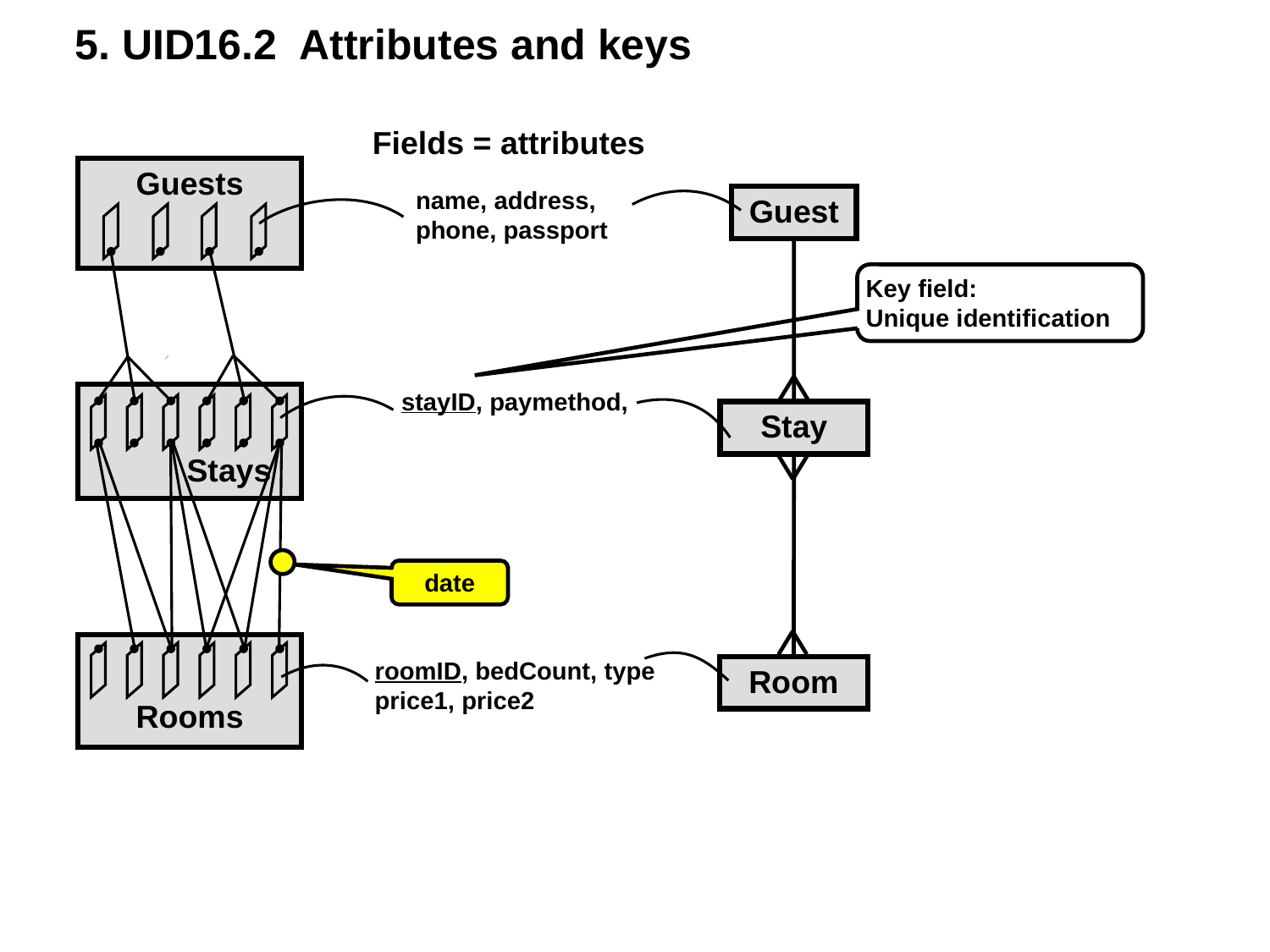

5. UID16.2  Attributes and keys
Fields = attributes
Guests
name, address,
phone, passport

Guest

Stay

Room

Key field:
Unique identification

stayID, paymethod,

Stays

date

Rooms

roomID, bedCount, type
price1, price2